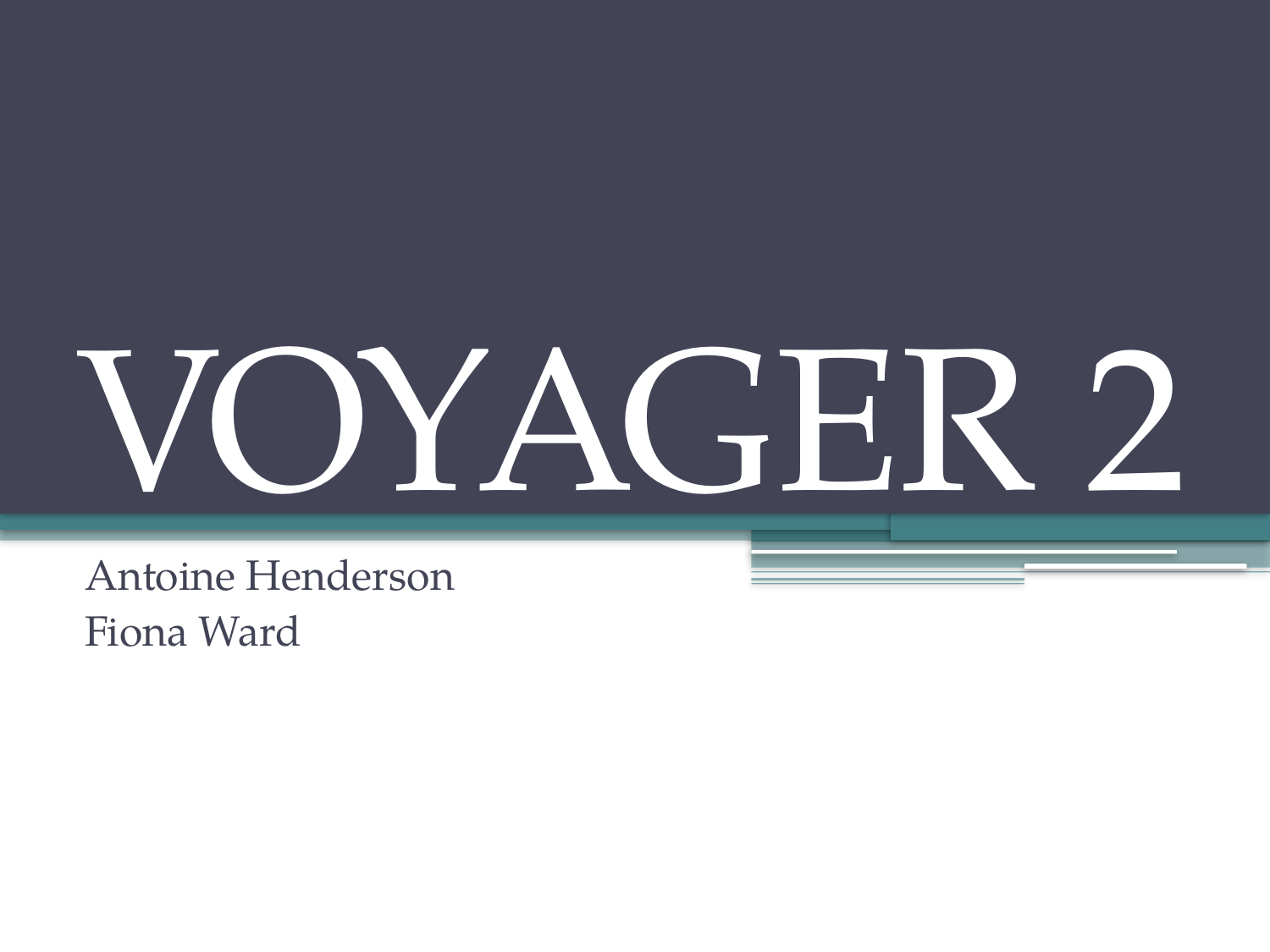

# VOYAGER 2
Antoine Henderson
Fiona Ward